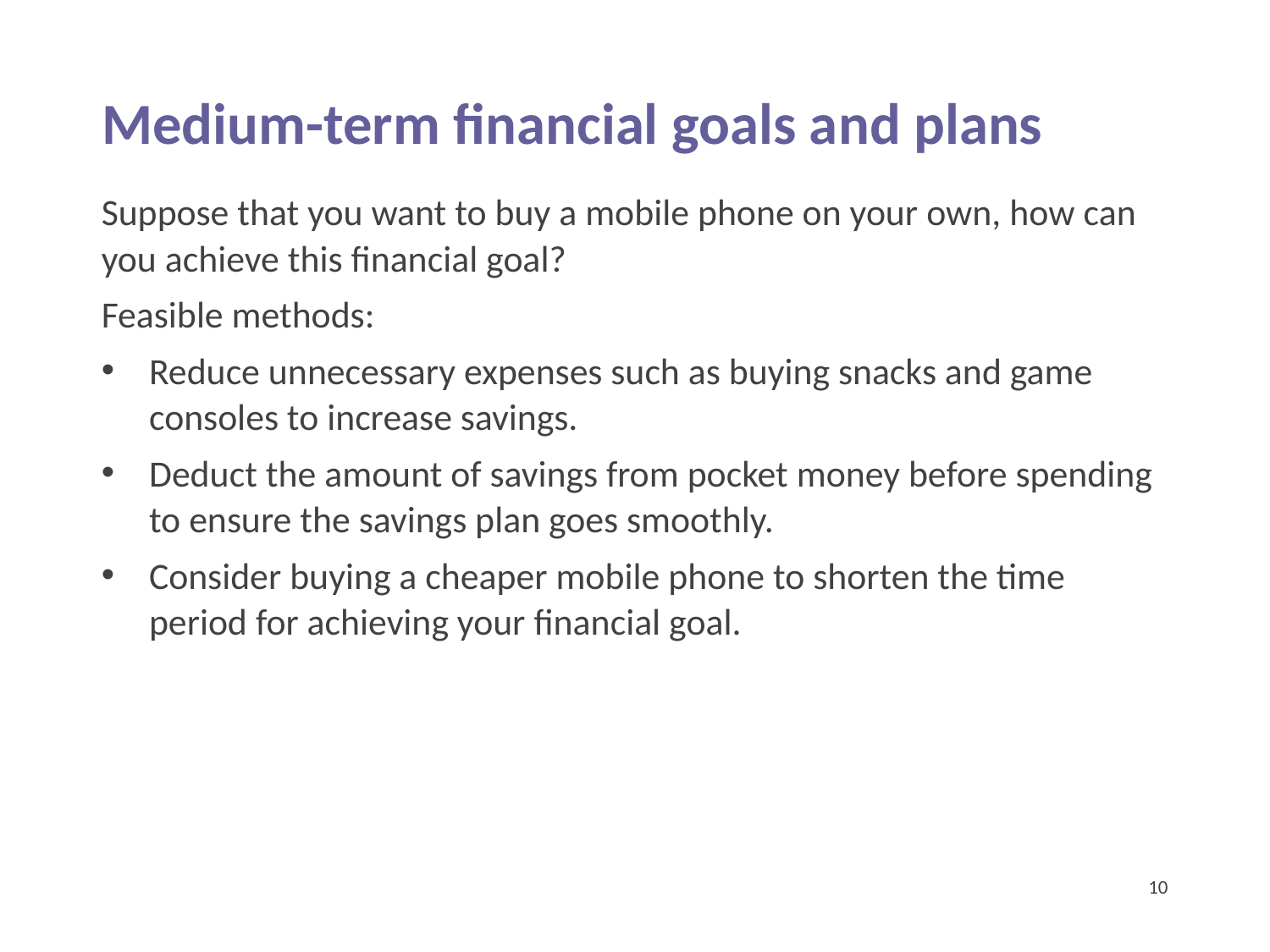

Medium-term financial goals and plans
Suppose that you want to buy a mobile phone on your own, how can you achieve this financial goal?
Feasible methods:
Reduce unnecessary expenses such as buying snacks and game consoles to increase savings.
Deduct the amount of savings from pocket money before spending to ensure the savings plan goes smoothly.
Consider buying a cheaper mobile phone to shorten the time period for achieving your financial goal.
10